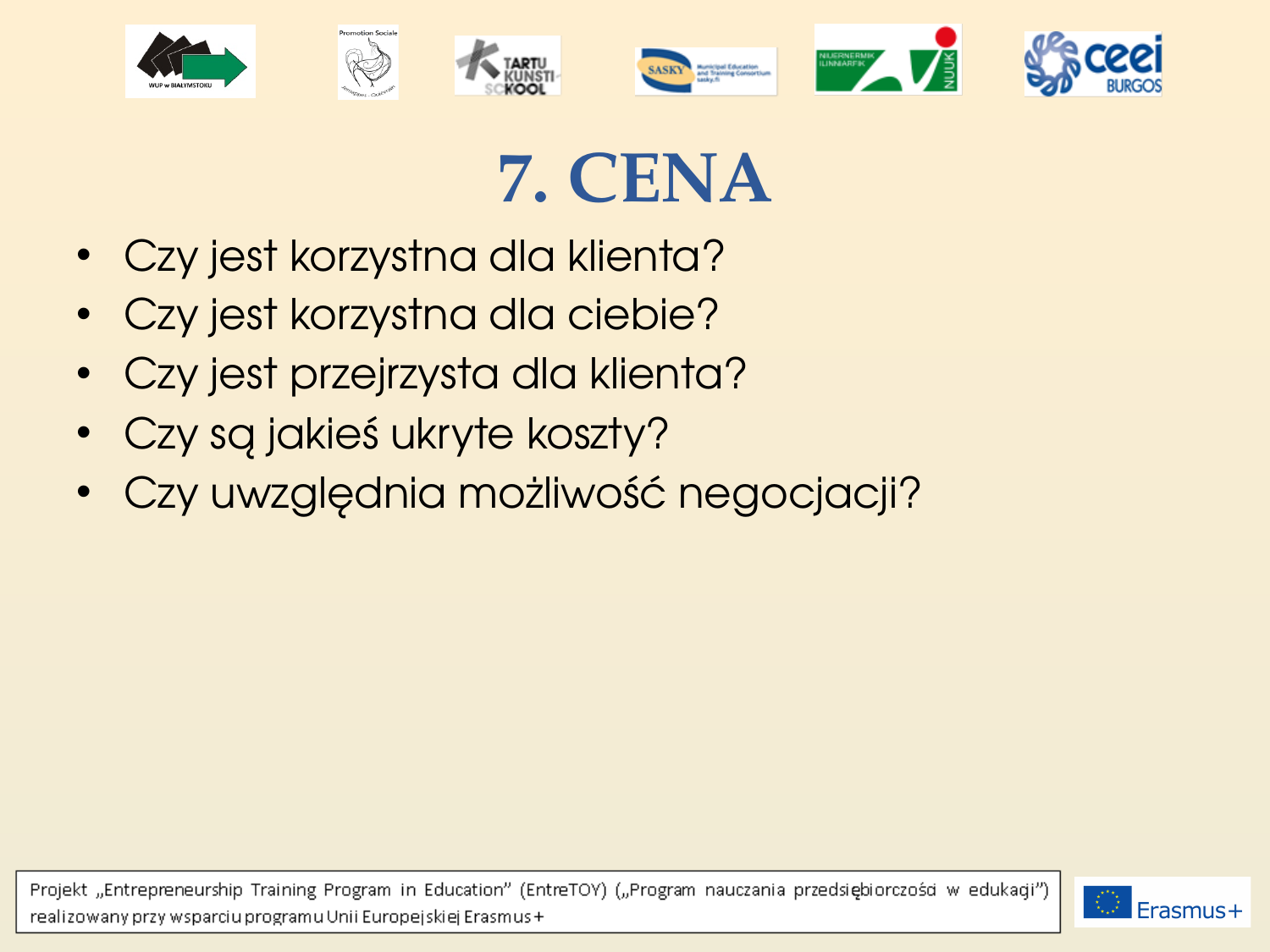

# 7. CENA
Czy jest korzystna dla klienta?
Czy jest korzystna dla ciebie?
Czy jest przejrzysta dla klienta?
Czy są jakieś ukryte koszty?
Czy uwzględnia możliwość negocjacji?